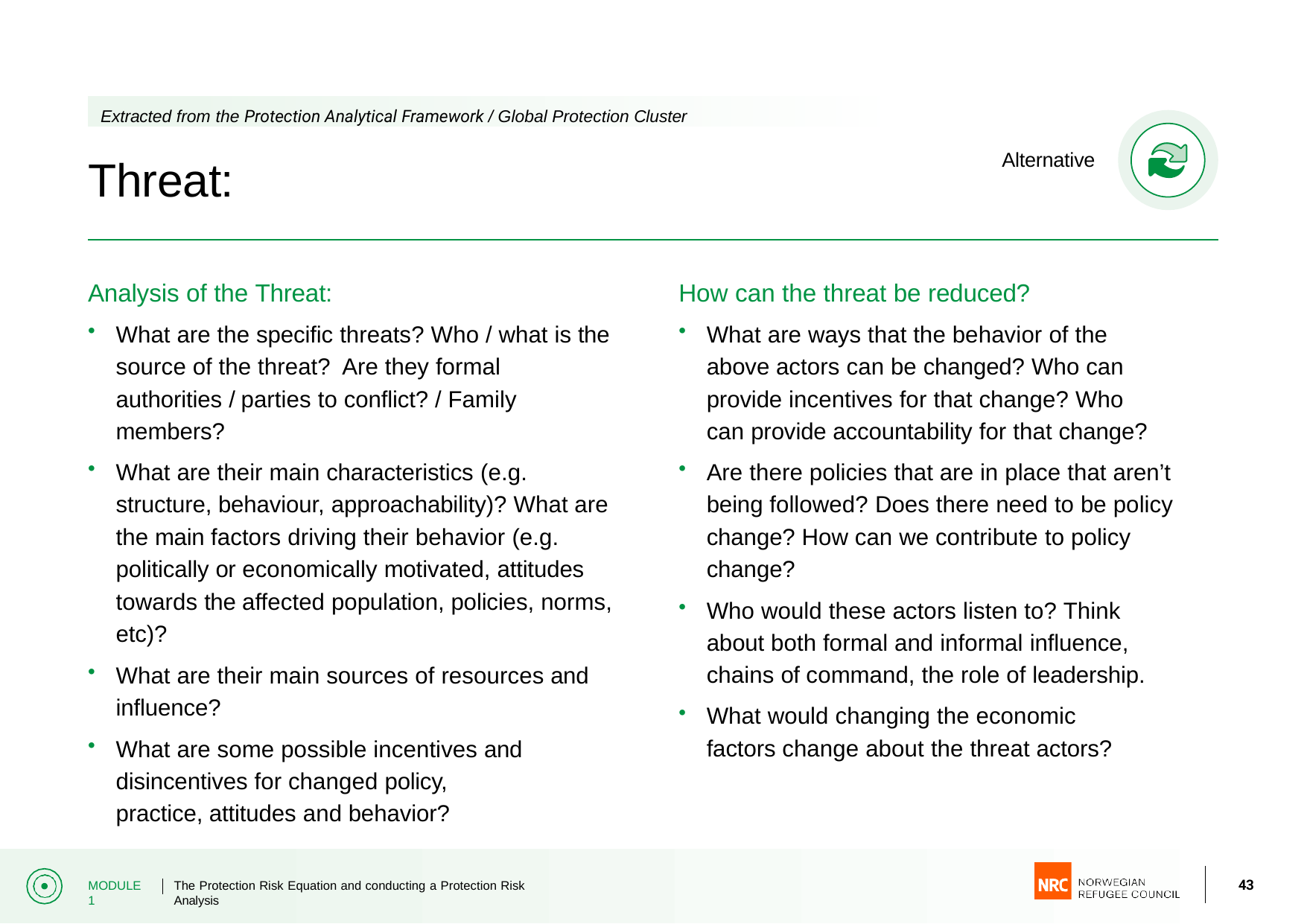

Extracted from the Protection Analytical Framework / Global Protection Cluster

Alternative
# Threat:

Analysis of the Threat:
What are the specific threats? Who / what is the source of the threat? Are they formal authorities / parties to conflict? / Family members?
What are their main characteristics (e.g. structure, behaviour, approachability)? What are the main factors driving their behavior (e.g. politically or economically motivated, attitudes towards the affected population, policies, norms, etc)?
What are their main sources of resources and
influence?
What are some possible incentives and disincentives for changed policy, practice, attitudes and behavior?
How can the threat be reduced?
What are ways that the behavior of the above actors can be changed? Who can provide incentives for that change? Who can provide accountability for that change?
Are there policies that are in place that aren’t being followed? Does there need to be policy change? How can we contribute to policy change?
Who would these actors listen to? Think about both formal and informal influence, chains of command, the role of leadership.
What would changing the economic factors change about the threat actors?
43
MODULE 1
The Protection Risk Equation and conducting a Protection Risk Analysis